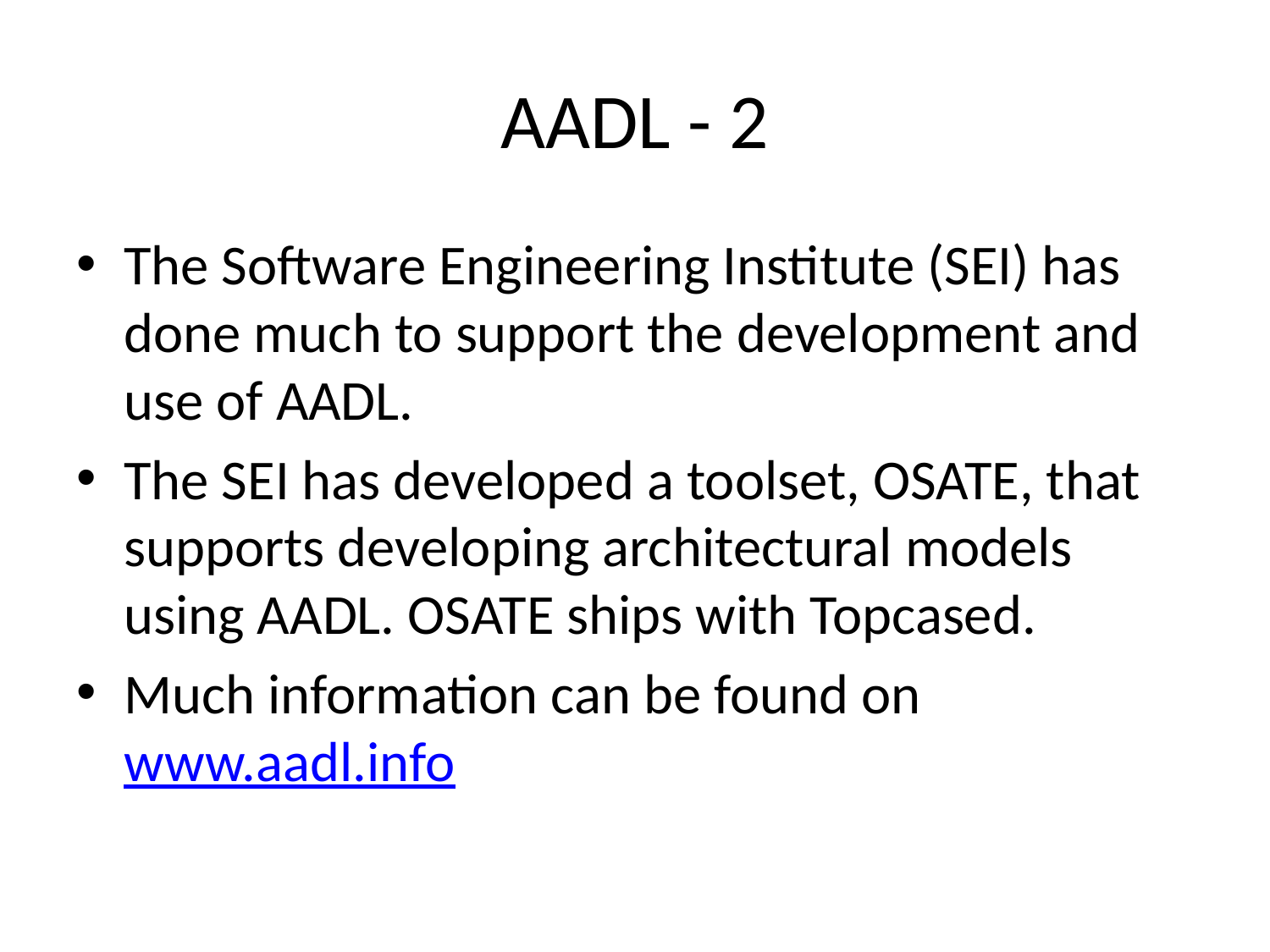

# AADL - 2
The Software Engineering Institute (SEI) has done much to support the development and use of AADL.
The SEI has developed a toolset, OSATE, that supports developing architectural models using AADL. OSATE ships with Topcased.
Much information can be found on www.aadl.info